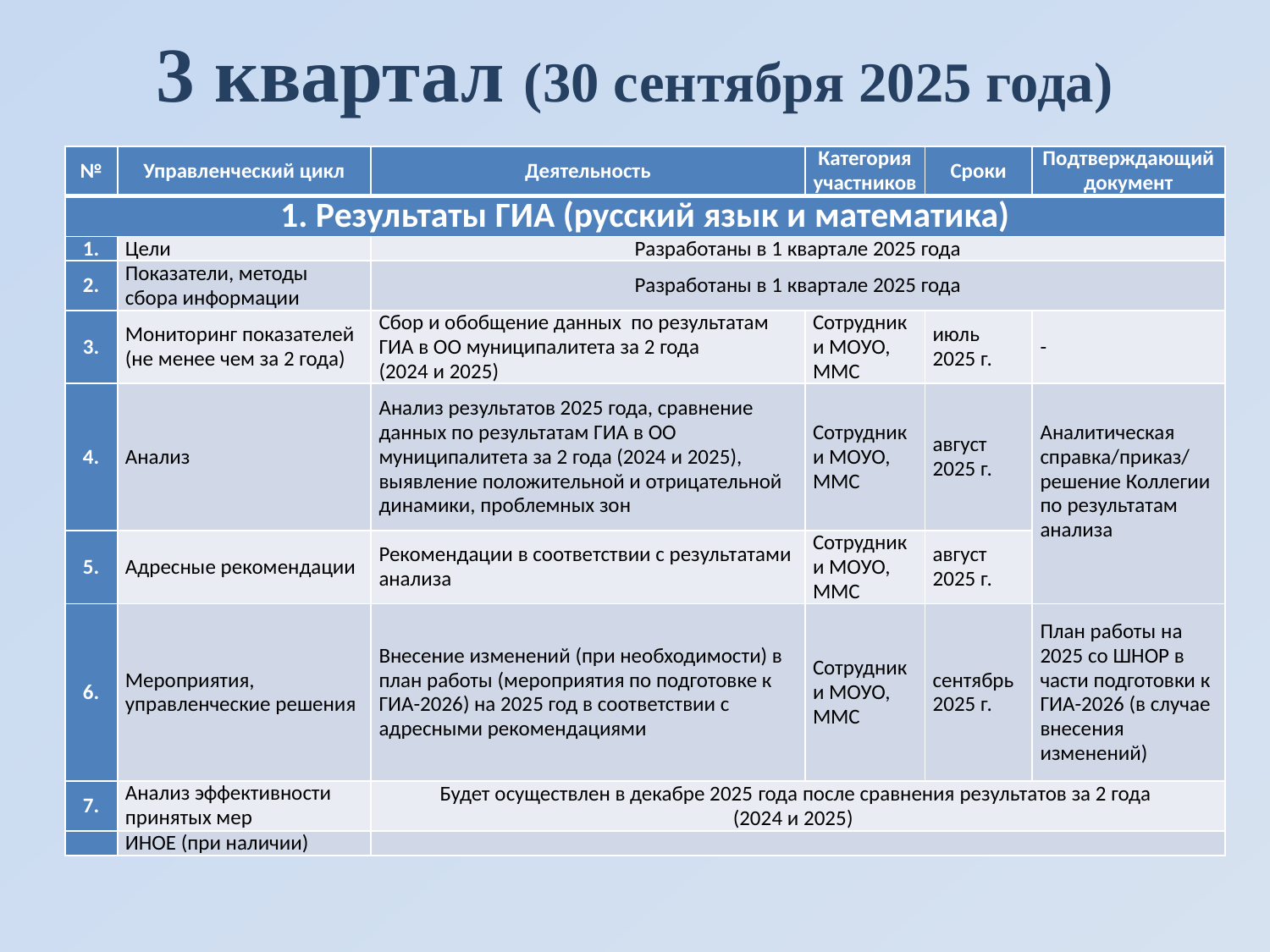

# 3 квартал (30 сентября 2025 года)
| № | Управленческий цикл | Деятельность | Категория участников | Сроки | Подтверждающий документ |
| --- | --- | --- | --- | --- | --- |
| 1. Результаты ГИА (русский язык и математика) |  |  |  |  |  |
| 1. | Цели | Разработаны в 1 квартале 2025 года |  |  |  |
| 2. | Показатели, методы сбора информации | Разработаны в 1 квартале 2025 года |  |  |  |
| 3. | Мониторинг показателей (не менее чем за 2 года) | Сбор и обобщение данных по результатам ГИА в ОО муниципалитета за 2 года (2024 и 2025) | Сотрудники МОУО, ММС | июль 2025 г. | - |
| 4. | Анализ | Анализ результатов 2025 года, сравнение данных по результатам ГИА в ОО муниципалитета за 2 года (2024 и 2025), выявление положительной и отрицательной динамики, проблемных зон | Сотрудники МОУО, ММС | август 2025 г. | Аналитическая справка/приказ/ решение Коллегии по результатам анализа |
| 5. | Адресные рекомендации | Рекомендации в соответствии с результатами анализа | Сотрудники МОУО, ММС | август 2025 г. |  |
| 6. | Мероприятия, управленческие решения | Внесение изменений (при необходимости) в план работы (мероприятия по подготовке к ГИА-2026) на 2025 год в соответствии с адресными рекомендациями | Сотрудники МОУО, ММС | сентябрь 2025 г. | План работы на 2025 со ШНОР в части подготовки к ГИА-2026 (в случае внесения изменений) |
| 7. | Анализ эффективности принятых мер | Будет осуществлен в декабре 2025 года после сравнения результатов за 2 года (2024 и 2025) |  |  |  |
|  | ИНОЕ (при наличии) |  |  |  |  |